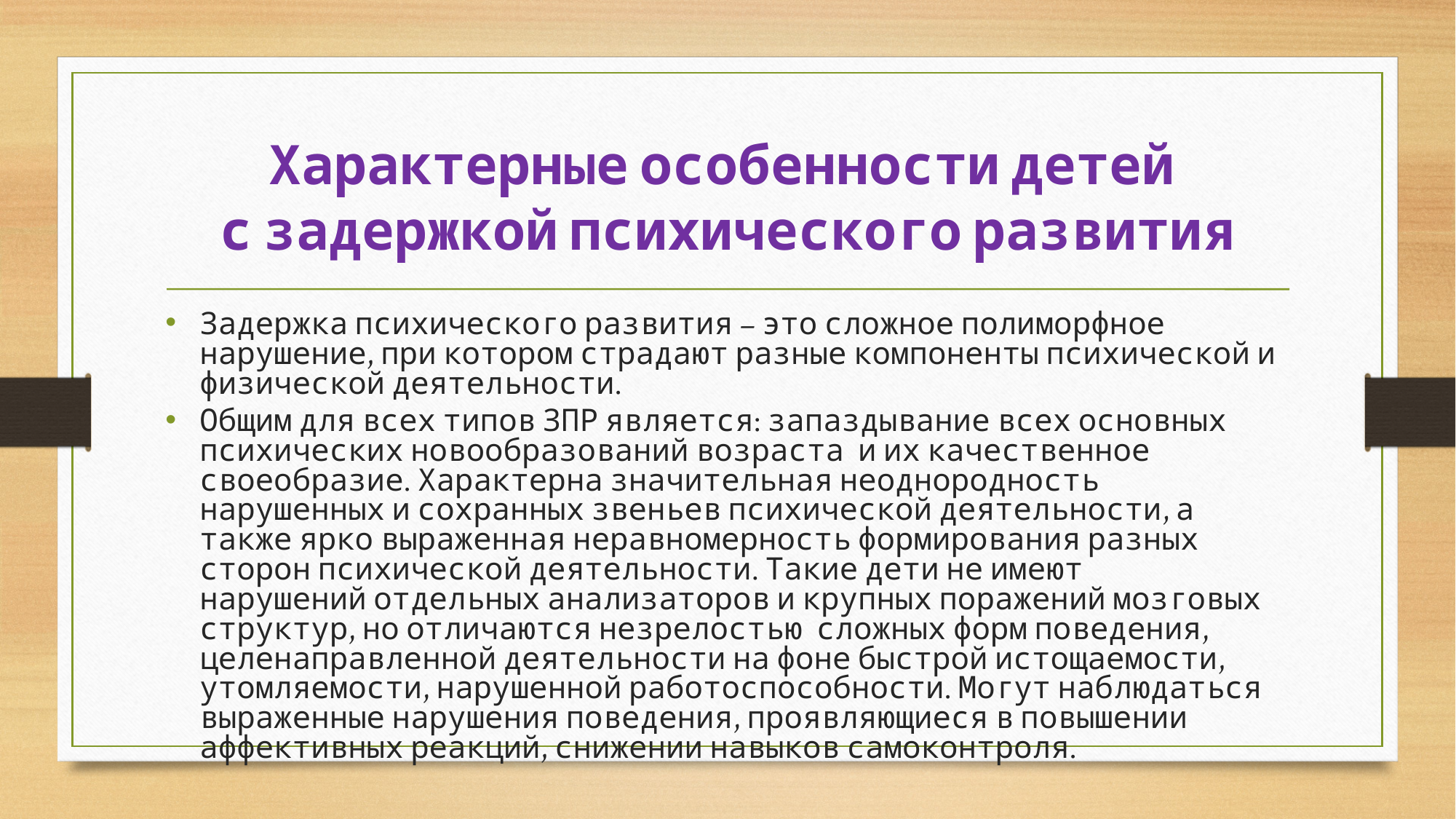

# Характерные особенности детей с задержкой психического развития

Задержка психического развития – это сложное полиморфное нарушение, при котором страдают разные компоненты психической и физической деятельности.
Общим для всех типов ЗПР является: запаздывание всех основных психических новообразований возраста  и их качественное своеобразие. Характерна значительная неоднородность нарушенных и сохранных звеньев психической деятельности, а также ярко выраженная неравномерность формирования разных сторон психической деятельности. Такие дети не имеют  нарушений отдельных анализаторов и крупных поражений мозговых структур, но отличаются незрелостью  сложных форм поведения, целенаправленной деятельности на фоне быстрой истощаемости, утомляемости, нарушенной работоспособности. Могут наблюдаться выраженные нарушения поведения, проявляющиеся в повышении аффективных реакций, снижении навыков самоконтроля.